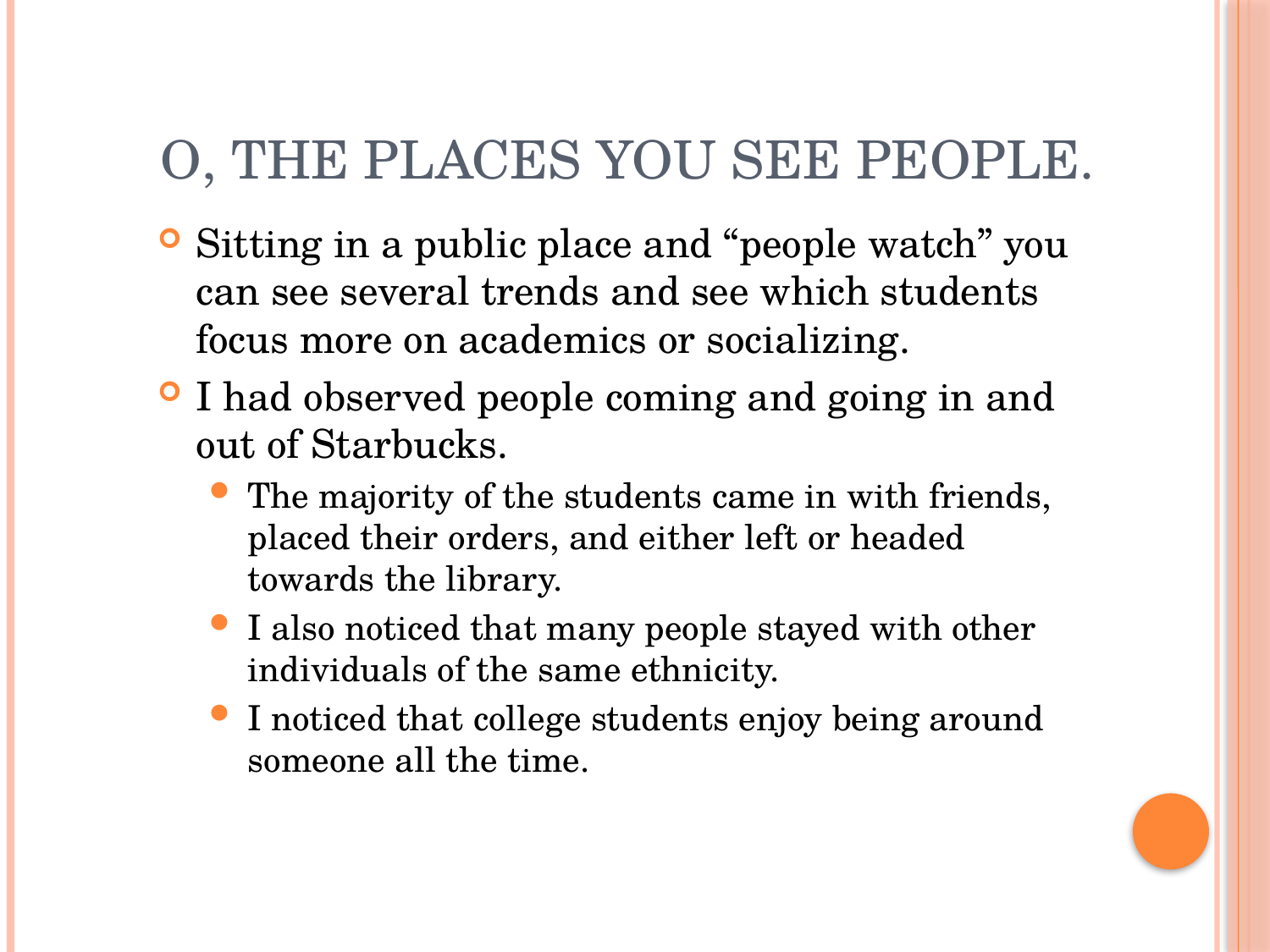

# O, the places you see people.
Sitting in a public place and “people watch” you can see several trends and see which students focus more on academics or socializing.
I had observed people coming and going in and out of Starbucks.
The majority of the students came in with friends, placed their orders, and either left or headed towards the library.
I also noticed that many people stayed with other individuals of the same ethnicity.
I noticed that college students enjoy being around someone all the time.